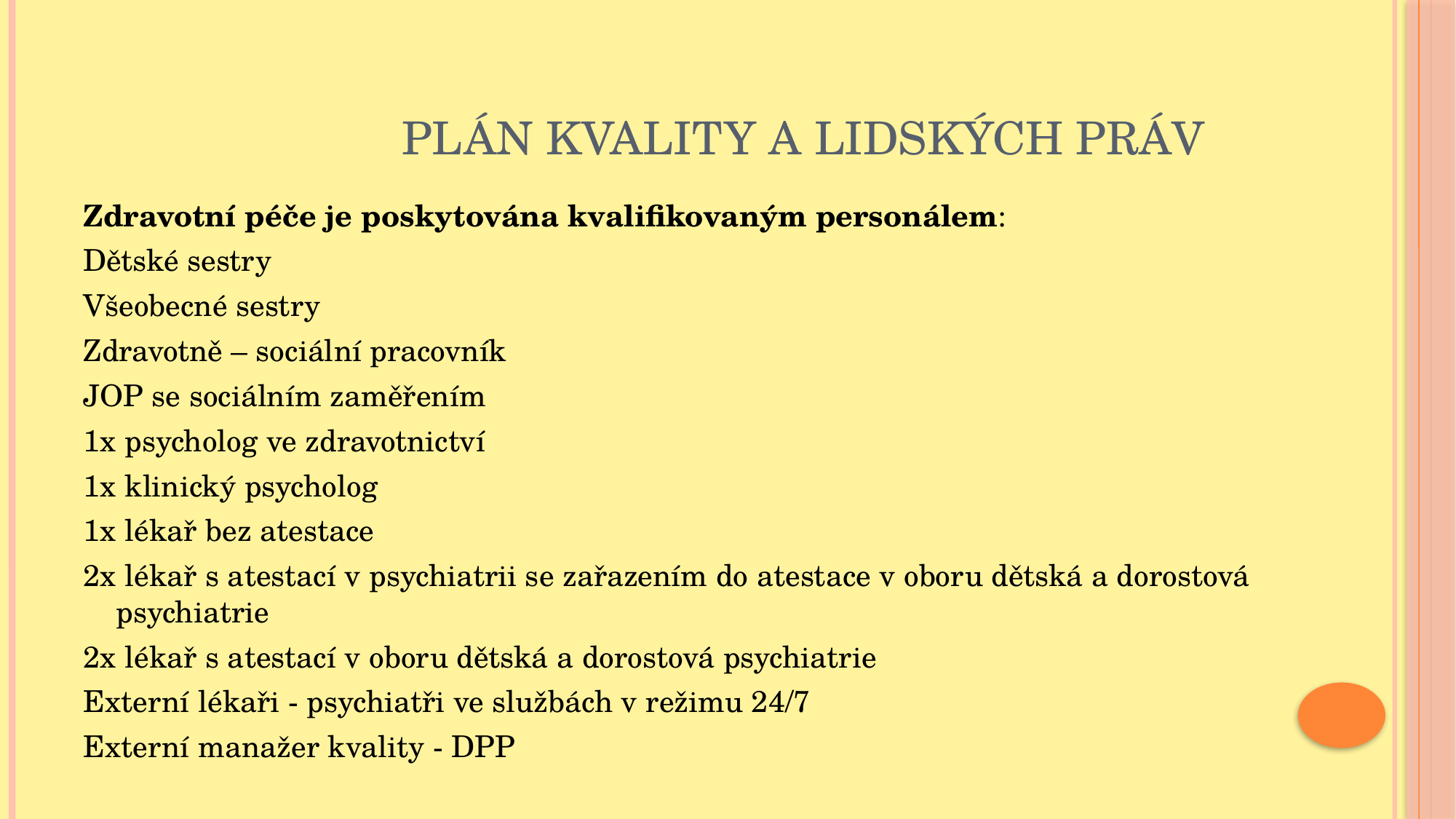

# Plán kvality a lidských práv
Zdravotní péče je poskytována kvalifikovaným personálem:
Dětské sestry
Všeobecné sestry
Zdravotně – sociální pracovník
JOP se sociálním zaměřením
1x psycholog ve zdravotnictví
1x klinický psycholog
1x lékař bez atestace
2x lékař s atestací v psychiatrii se zařazením do atestace v oboru dětská a dorostová psychiatrie
2x lékař s atestací v oboru dětská a dorostová psychiatrie
Externí lékaři - psychiatři ve službách v režimu 24/7
Externí manažer kvality - DPP